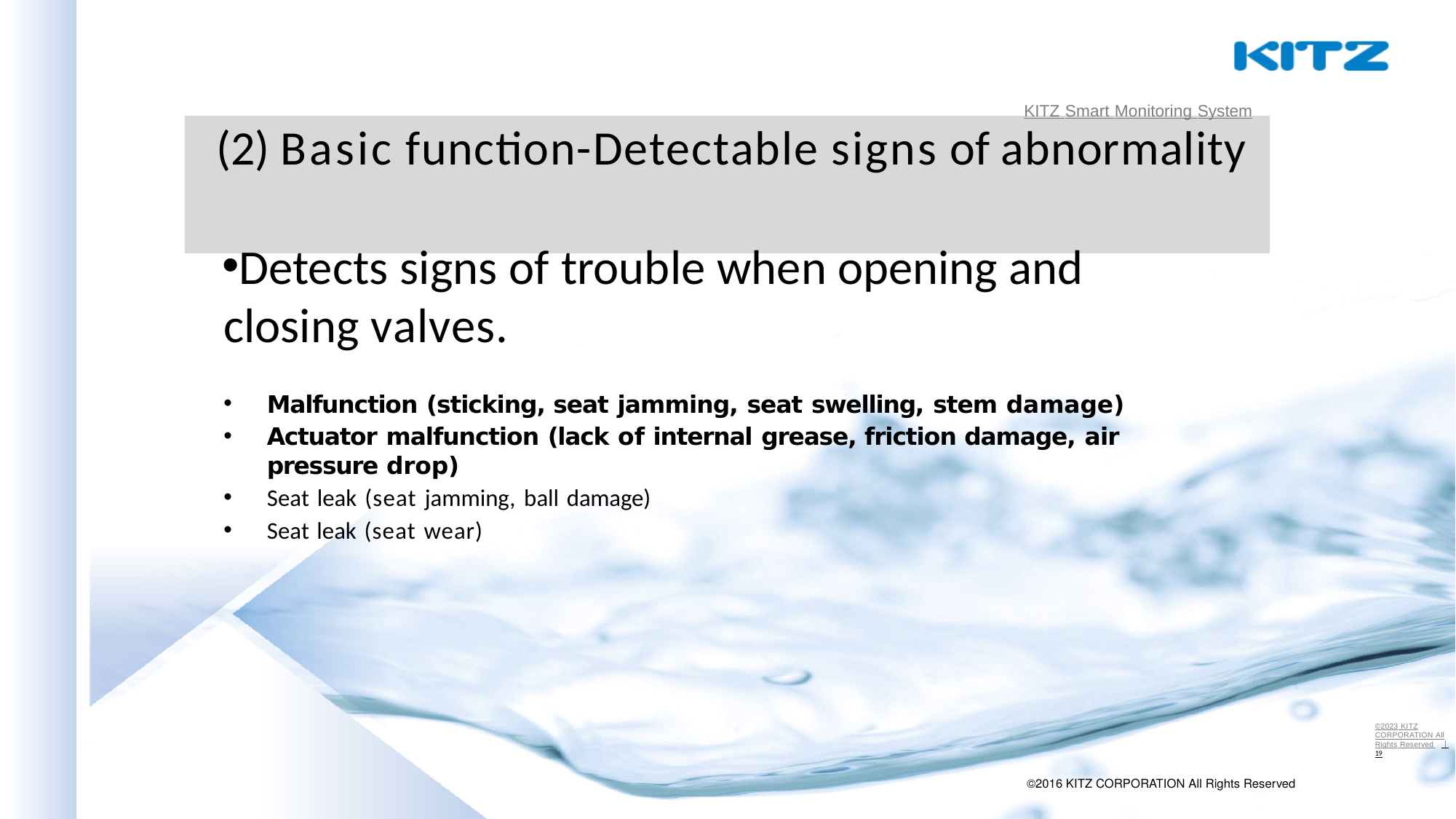

KITZ Smart Monitoring System
# (2) Basic function-Detectable signs of abnormality
Detects signs of trouble when opening and closing valves.
Malfunction (sticking, seat jamming, seat swelling, stem damage)
Actuator malfunction (lack of internal grease, friction damage, air pressure drop)
Seat leak (seat jamming, ball damage)
Seat leak (seat wear)
©2023 KITZ CORPORATION All Rights Reserved ｜19